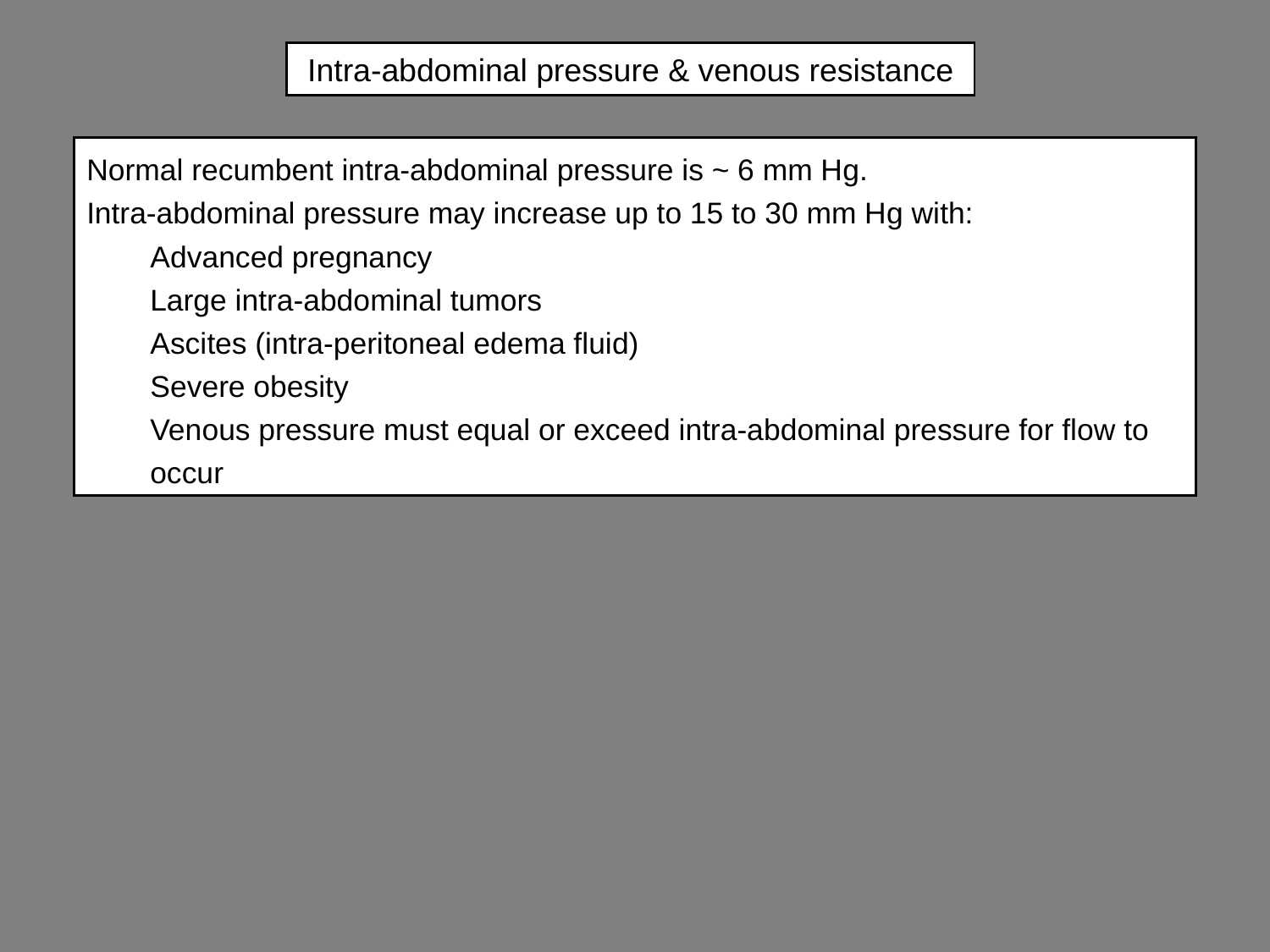

# Intra-abdominal pressure & venous resistance
Normal recumbent intra-abdominal pressure is ~ 6 mm Hg.
Intra-abdominal pressure may increase up to 15 to 30 mm Hg with:
Advanced pregnancy
Large intra-abdominal tumors
Ascites (intra-peritoneal edema fluid)
Severe obesity
Venous pressure must equal or exceed intra-abdominal pressure for flow to occur